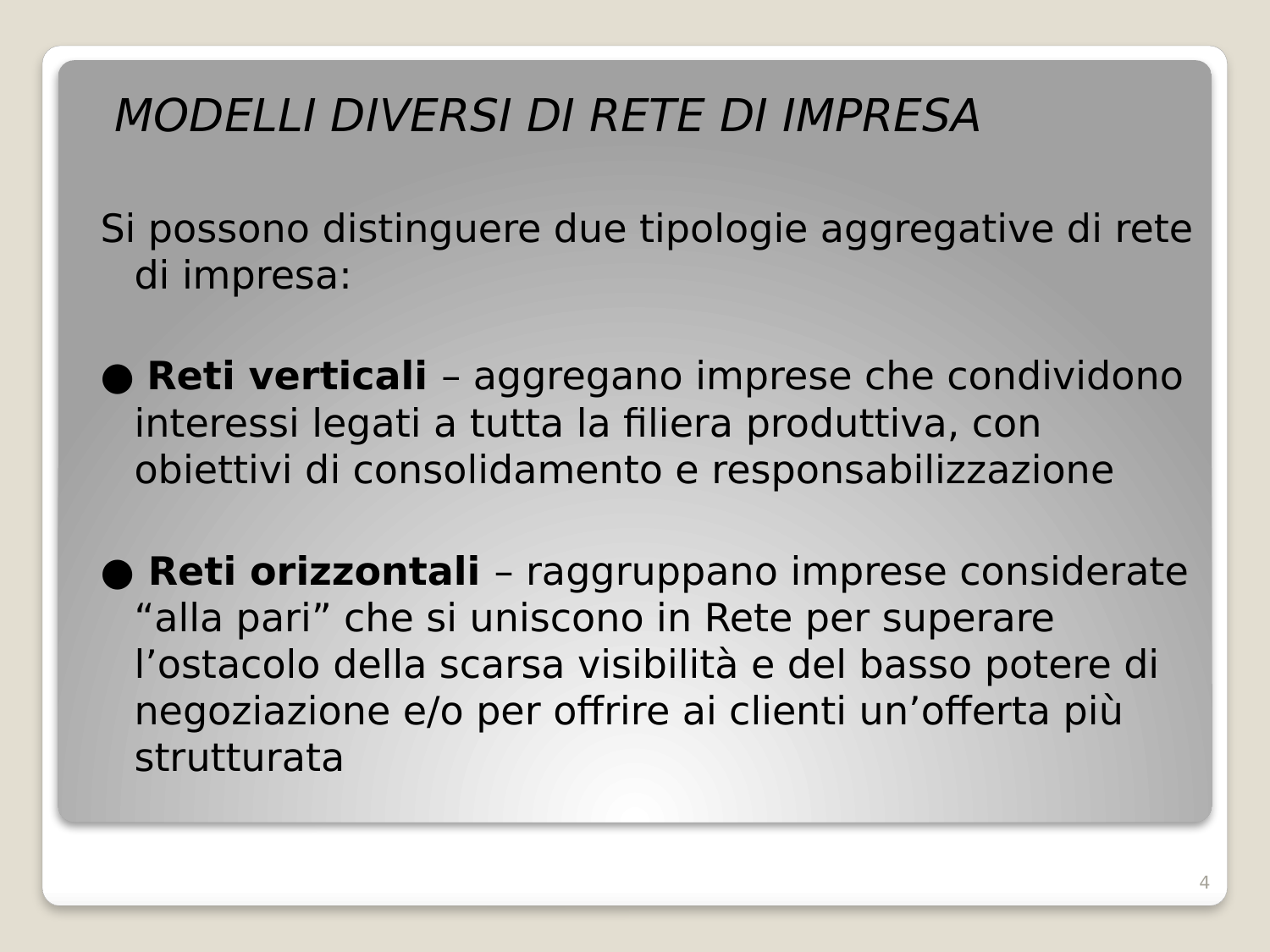

MODELLI DIVERSI DI RETE DI IMPRESA

Si possono distinguere due tipologie aggregative di rete di impresa:

● Reti verticali – aggregano imprese che condividono interessi legati a tutta la filiera produttiva, con obiettivi di consolidamento e responsabilizzazione

● Reti orizzontali – raggruppano imprese considerate “alla pari” che si uniscono in Rete per superare l’ostacolo della scarsa visibilità e del basso potere di negoziazione e/o per offrire ai clienti un’offerta più strutturata

4